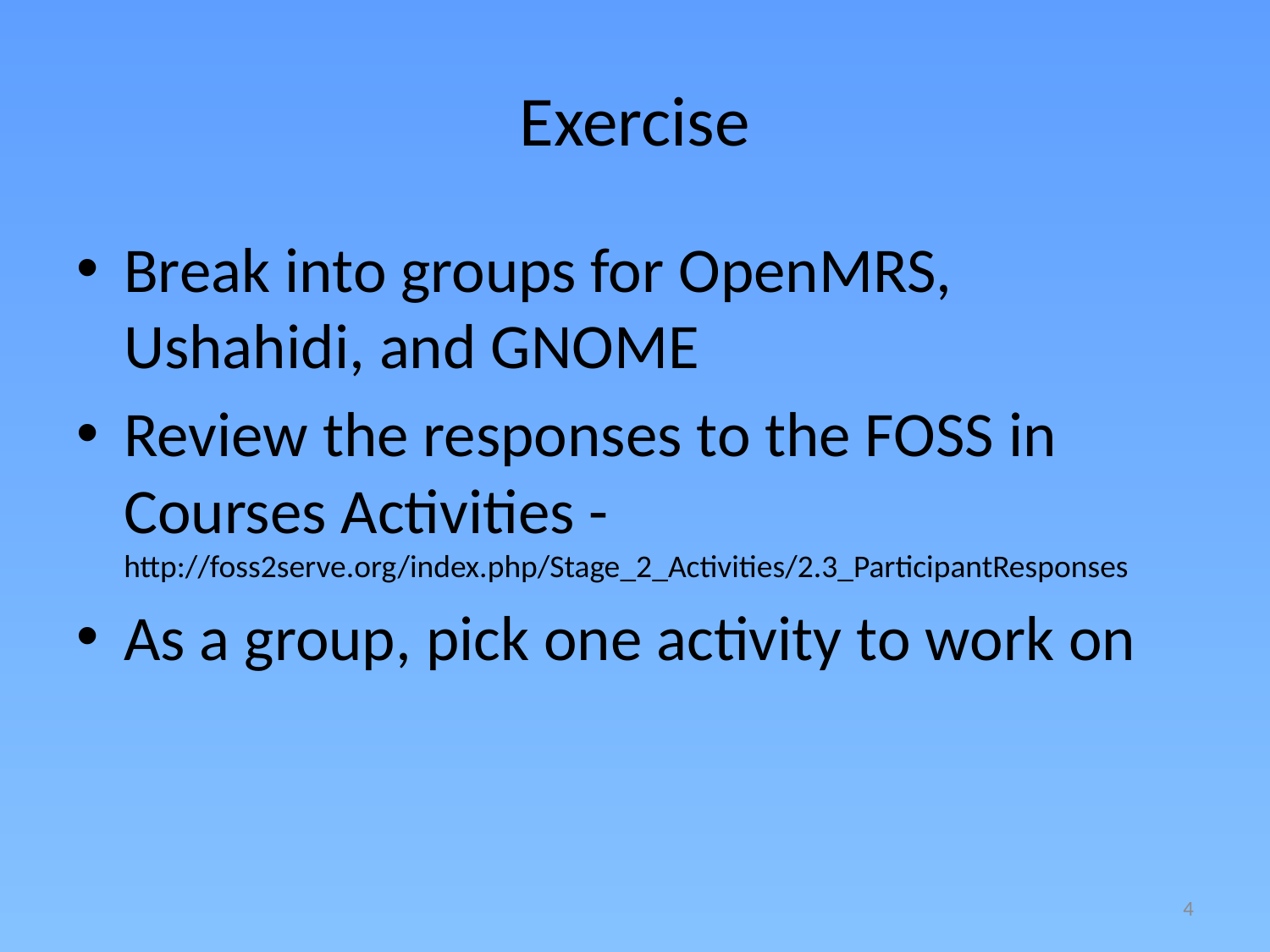

# Exercise
Break into groups for OpenMRS, Ushahidi, and GNOME
Review the responses to the FOSS in Courses Activities - http://foss2serve.org/index.php/Stage_2_Activities/2.3_ParticipantResponses
As a group, pick one activity to work on
4